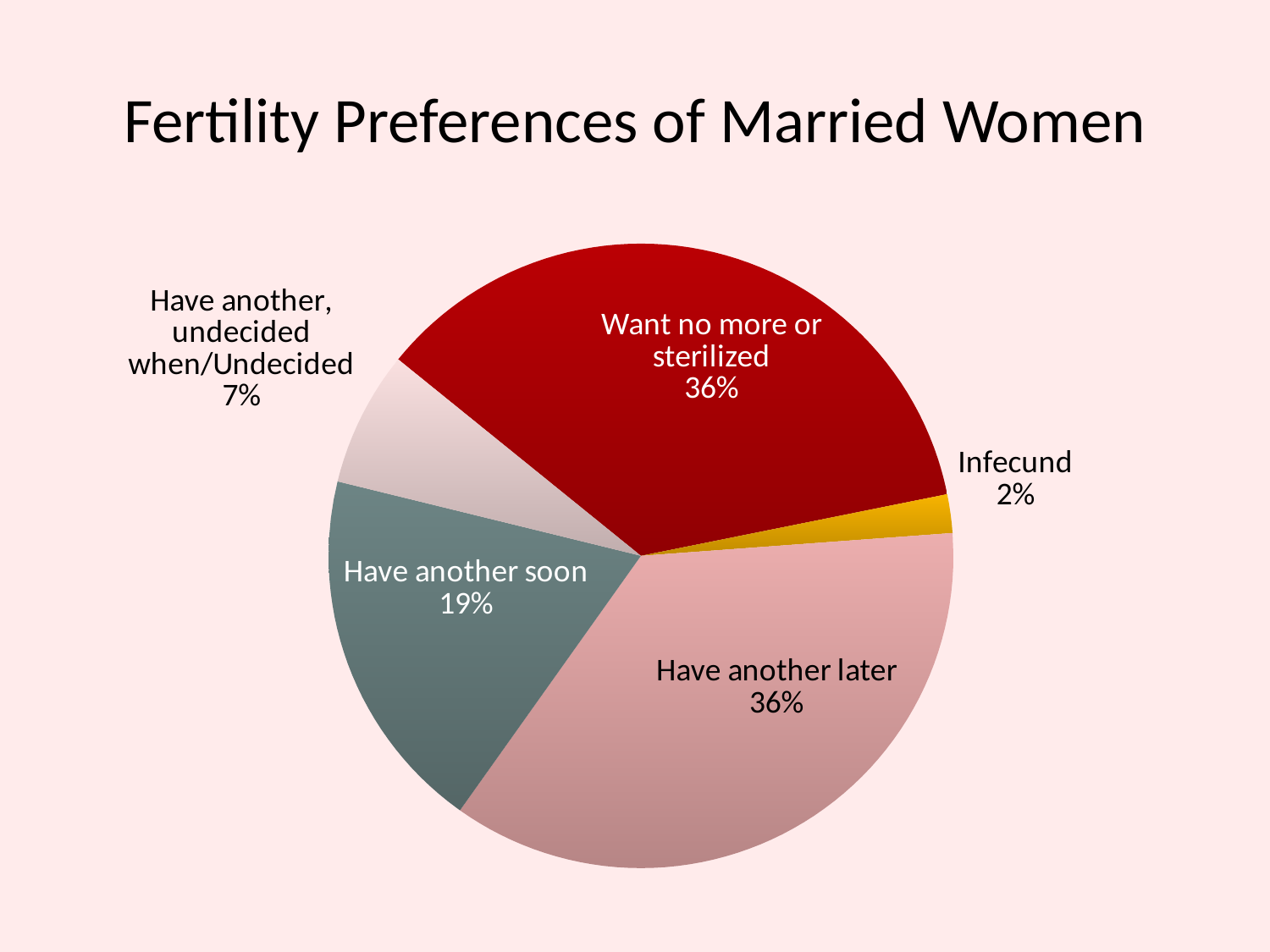

# Fertility Preferences of Married Women

### Chart

| Category | Column1 |
|---|---|
| Want no more or sterilized | 36.0 |
| Infecund | 2.0 |
| Have another later | 36.0 |
| Have another soon | 19.0 |
| Have another, undecided when/Undecided | 7.0 |